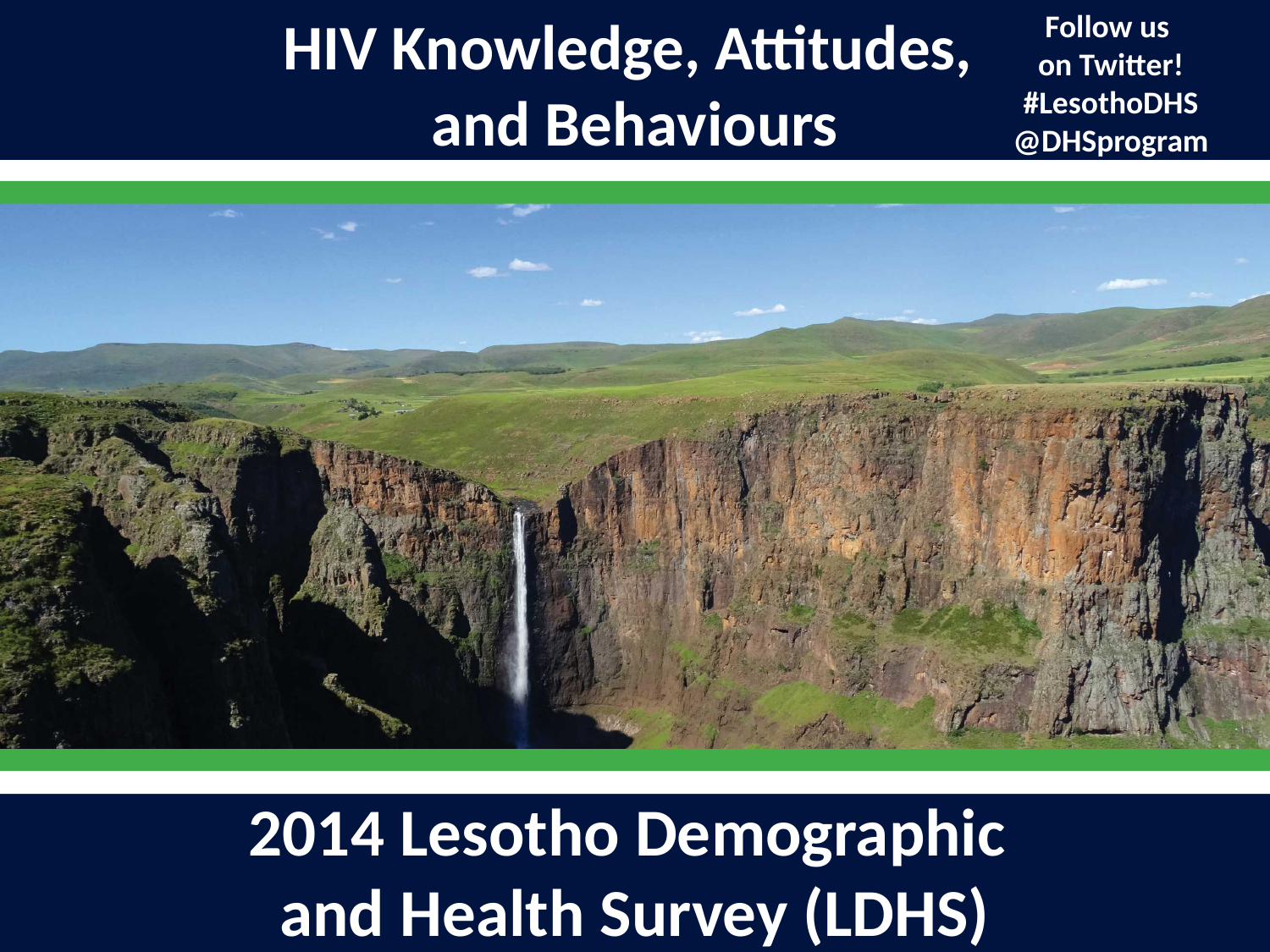

HIV Knowledge, Attitudes,
and Behaviours
Follow us
on Twitter!
#LesothoDHS
@DHSprogram